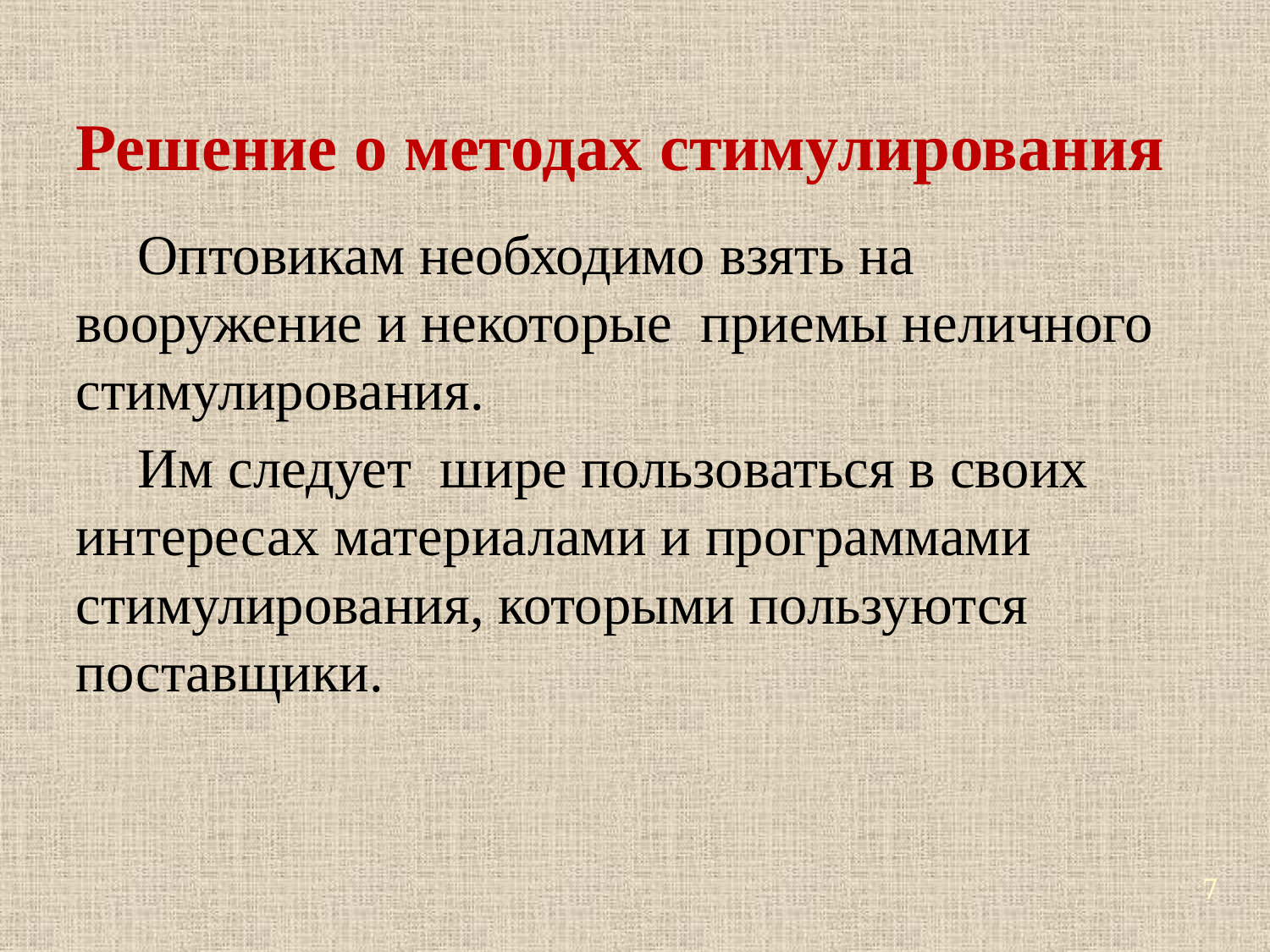

# Решение о методах стимулирования
Оптовикам необходимо взять на вооружение и некоторые  приемы неличного стимулирования.
Им следует  шире пользоваться в своих интересах материалами и программами стимулирования, которыми пользуются поставщики.
7